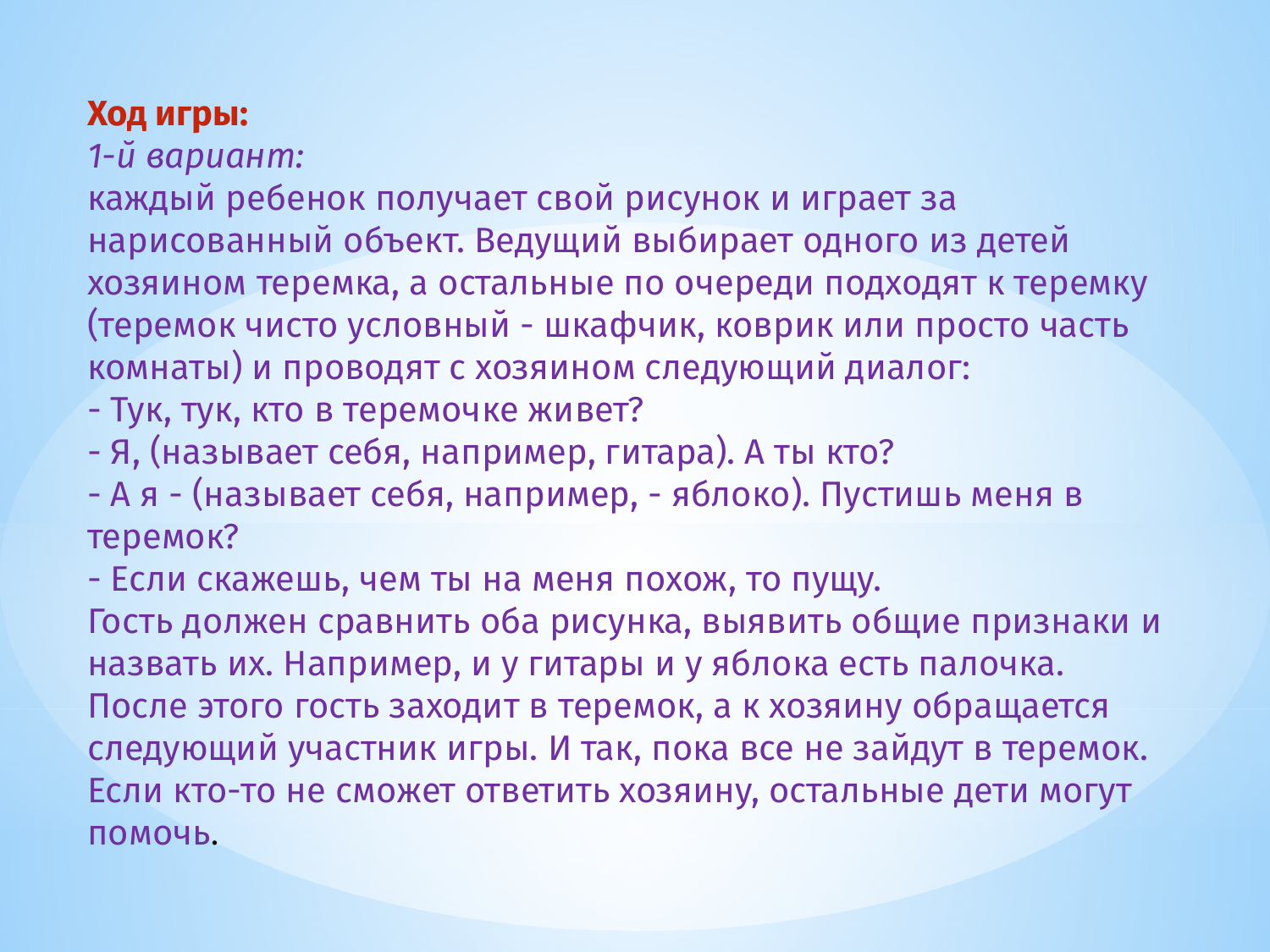

Ход игры:
1-й вариант: 
каждый ребенок получает свой рисунок и играет за нарисованный объект. Ведущий выбирает одного из детей хозяином теремка, а остальные по очереди подходят к теремку (теремок чисто условный - шкафчик, коврик или просто часть комнаты) и проводят с хозяином следующий диалог: 
- Тук, тук, кто в теремочке живет? 
- Я, (называет себя, например, гитара). А ты кто? 
- А я - (называет себя, например, - яблоко). Пустишь меня в теремок? 
- Если скажешь, чем ты на меня похож, то пущу.
Гость должен сравнить оба рисунка, выявить общие признаки и назвать их. Например, и у гитары и у яблока есть палочка. После этого гость заходит в теремок, а к хозяину обращается следующий участник игры. И так, пока все не зайдут в теремок. Если кто-то не сможет ответить хозяину, остальные дети могут помочь.